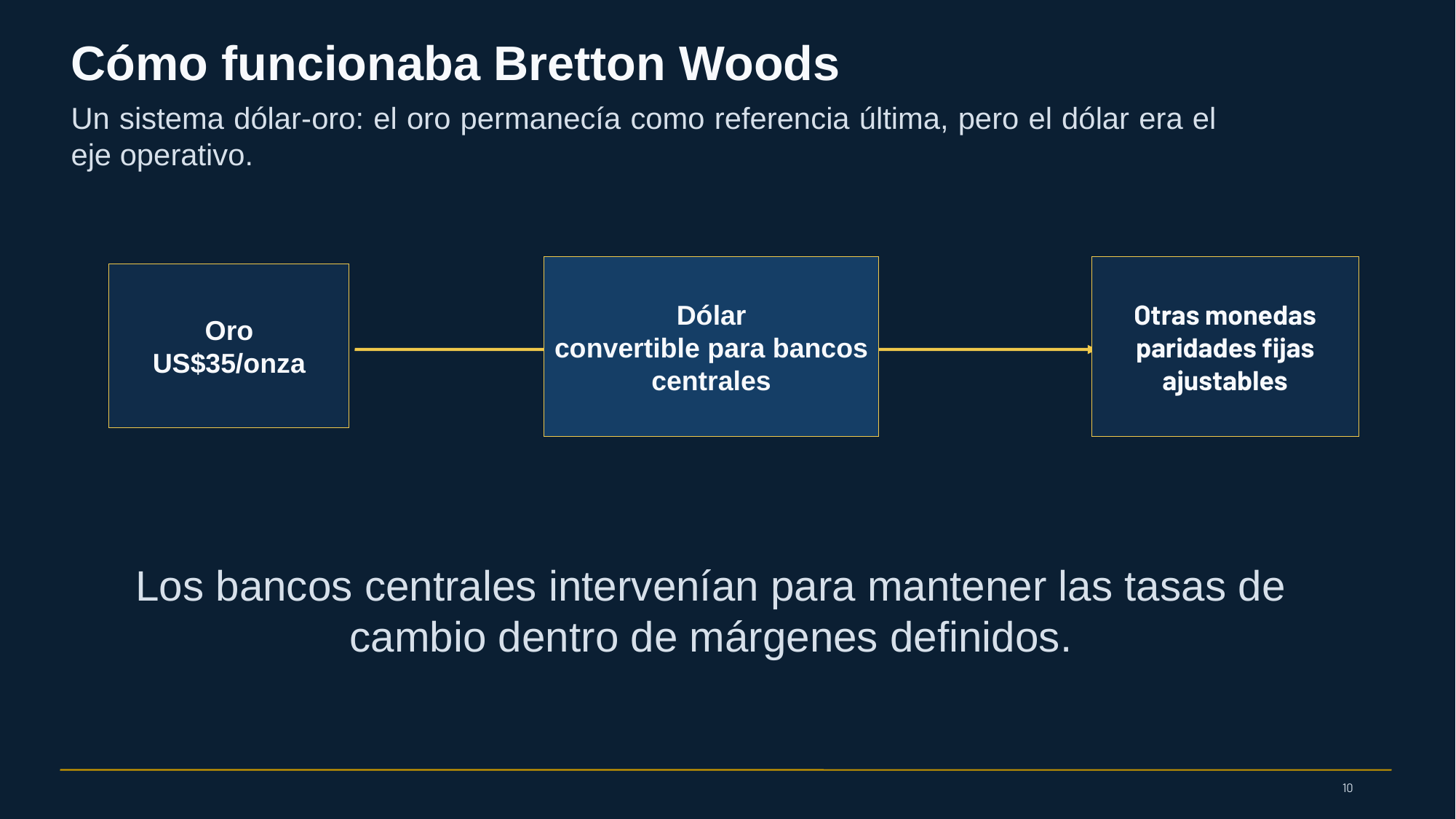

Cómo funcionaba Bretton Woods
Un sistema dólar-oro: el oro permanecía como referencia última, pero el dólar era el eje operativo.
Dólar
convertible para bancos centrales
Otras monedas
paridades fijas ajustables
Oro
US$35/onza

Los bancos centrales intervenían para mantener las tasas de cambio dentro de márgenes definidos.
10